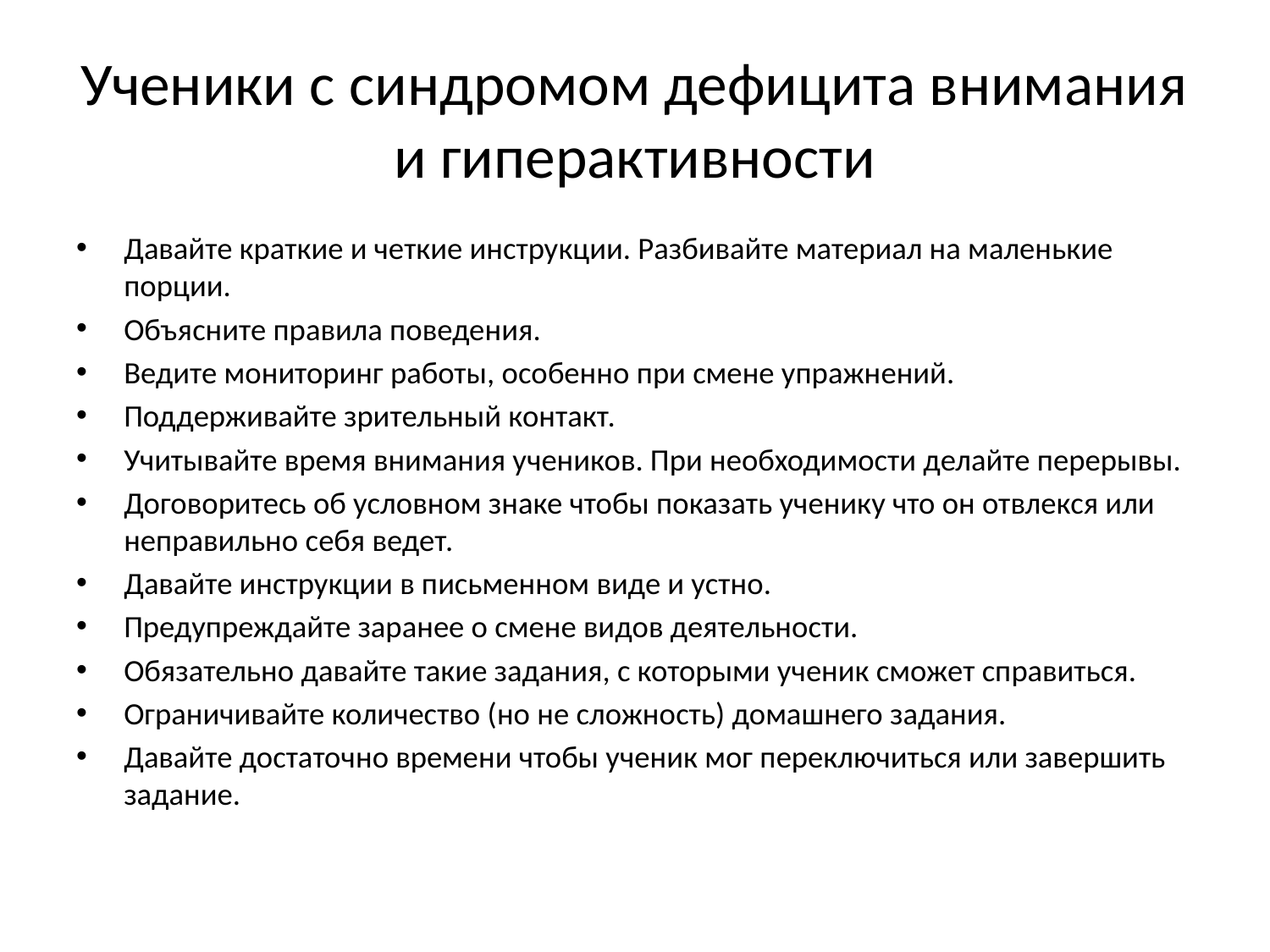

# Ученики с синдромом дефицита внимания и гиперактивности
Давайте краткие и четкие инструкции. Разбивайте материал на маленькие порции.
Объясните правила поведения.
Ведите мониторинг работы, особенно при смене упражнений.
Поддерживайте зрительный контакт.
Учитывайте время внимания учеников. При необходимости делайте перерывы.
Договоритесь об условном знаке чтобы показать ученику что он отвлекся или неправильно себя ведет.
Давайте инструкции в письменном виде и устно.
Предупреждайте заранее о смене видов деятельности.
Обязательно давайте такие задания, с которыми ученик сможет справиться.
Ограничивайте количество (но не сложность) домашнего задания.
Давайте достаточно времени чтобы ученик мог переключиться или завершить задание.